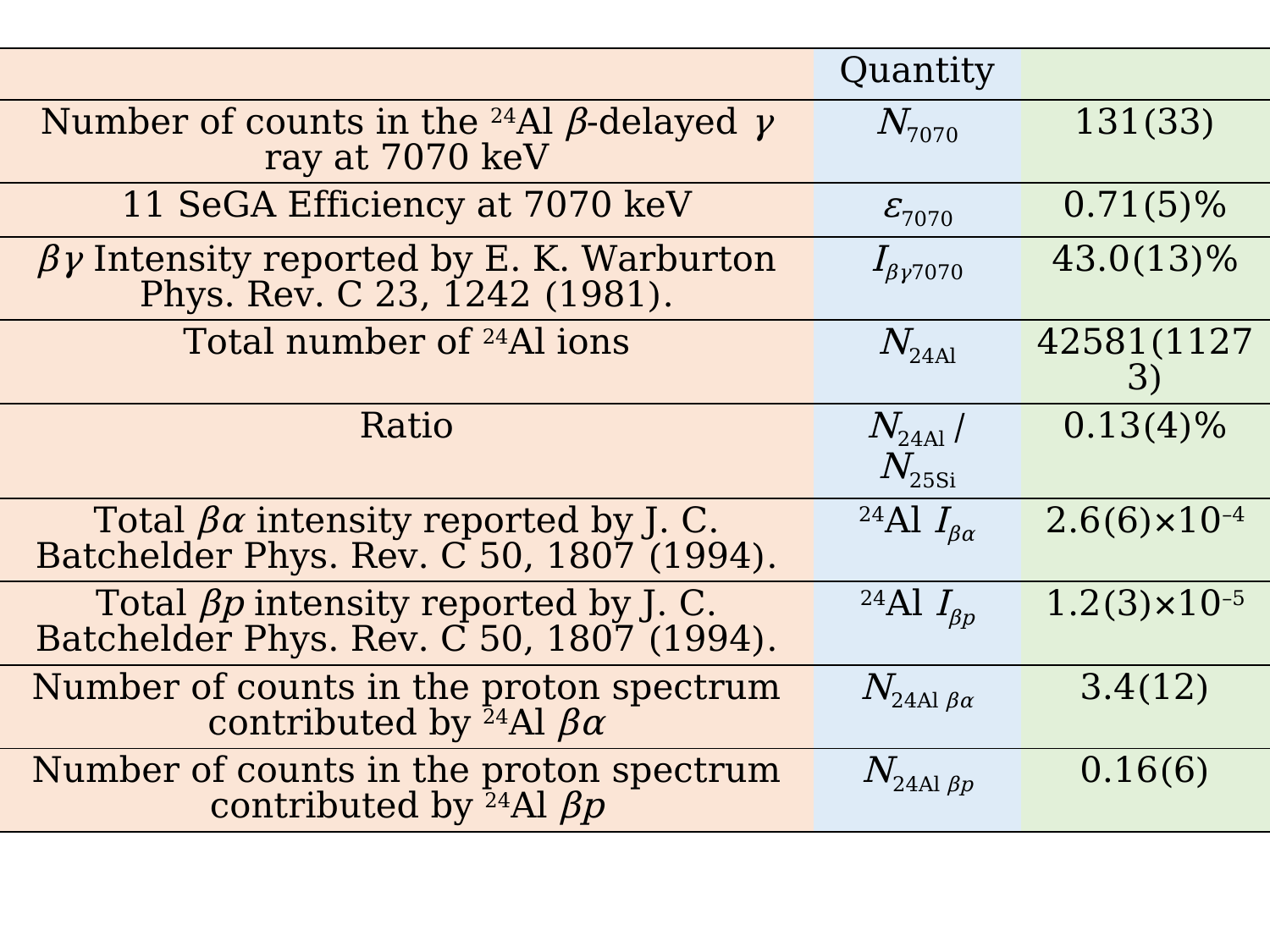

|  | Quantity |  |
| --- | --- | --- |
| Number of counts in the 24Al β-delayed γ ray at 7070 keV | N7070 | 131(33) |
| 11 SeGA Efficiency at 7070 keV | ε7070 | 0.71(5)% |
| βγ Intensity reported by E. K. Warburton Phys. Rev. C 23, 1242 (1981). | Iβγ7070 | 43.0(13)% |
| Total number of 24Al ions | N24Al | 42581(11273) |
| Ratio | N24Al / N25Si | 0.13(4)% |
| Total βα intensity reported by J. C. Batchelder Phys. Rev. C 50, 1807 (1994). | 24Al Iβα | 2.6(6)×10–4 |
| Total βp intensity reported by J. C. Batchelder Phys. Rev. C 50, 1807 (1994). | 24Al Iβp | 1.2(3)×10–5 |
| Number of counts in the proton spectrum contributed by 24Al βα | N24Al βα | 3.4(12) |
| Number of counts in the proton spectrum contributed by 24Al βp | N24Al βp | 0.16(6) |